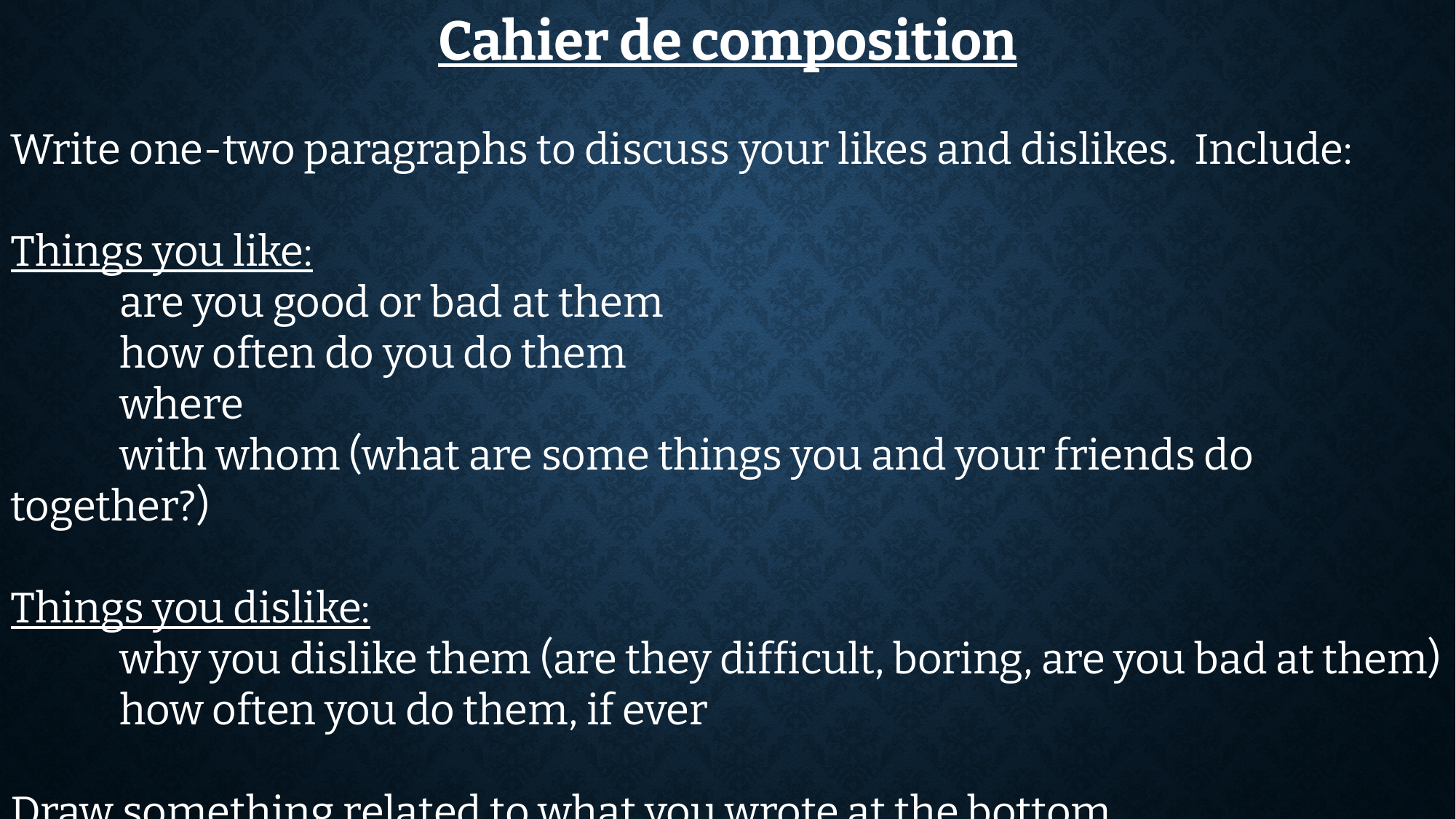

Cahier de composition

Write one-two paragraphs to discuss your likes and dislikes.  Include:

Things you like:
	are you good or bad at them
	how often do you do them
	where
	with whom (what are some things you and your friends do together?)

Things you dislike:
	why you dislike them (are they difficult, boring, are you bad at them)
	how often you do them, if ever

Draw something related to what you wrote at the bottom